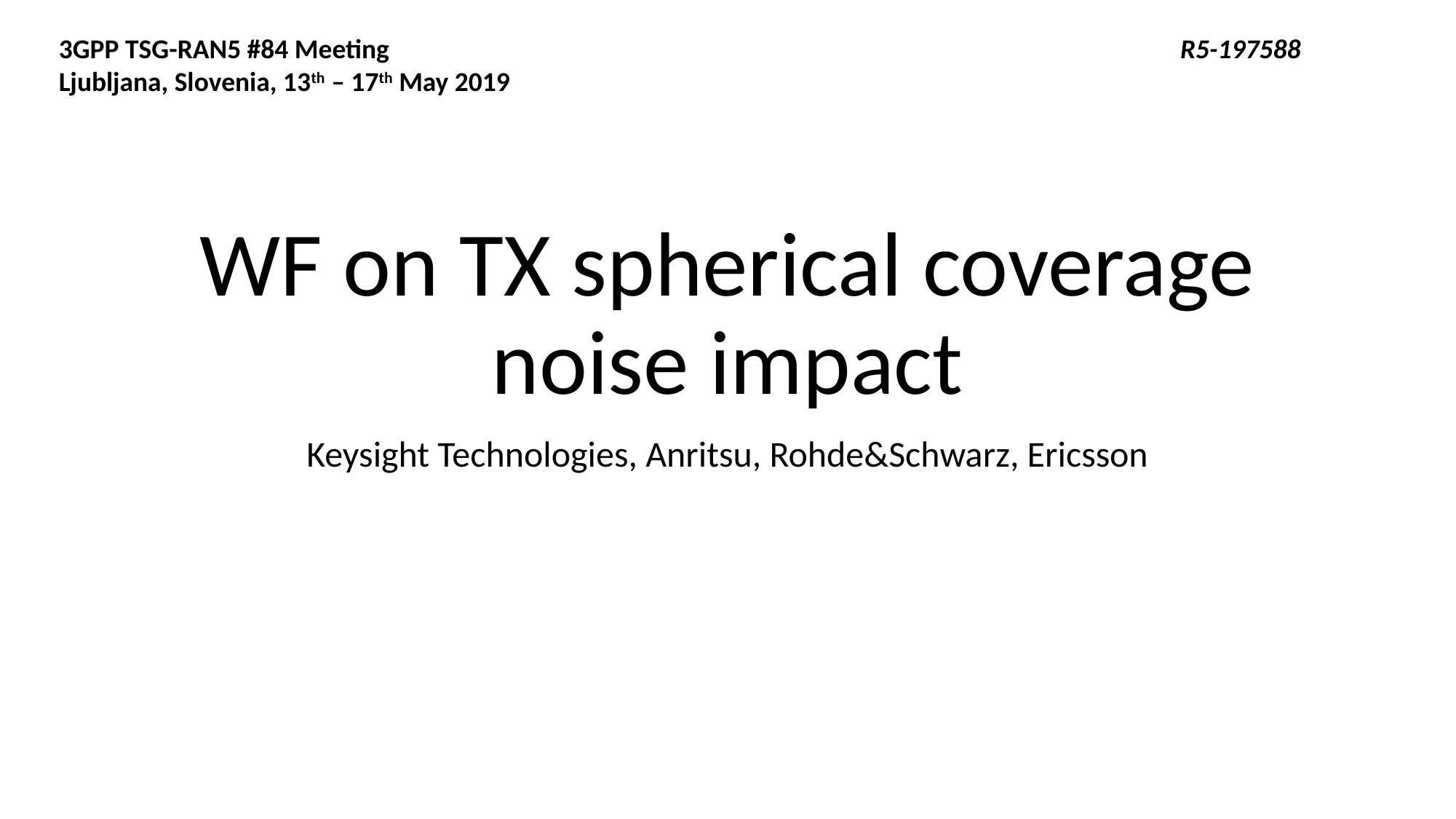

3GPP TSG-RAN5 #84 Meeting
Ljubljana, Slovenia, 13th – 17th May 2019
R5-197588
# WF on TX spherical coverage noise impact
Keysight Technologies, Anritsu, Rohde&Schwarz, Ericsson